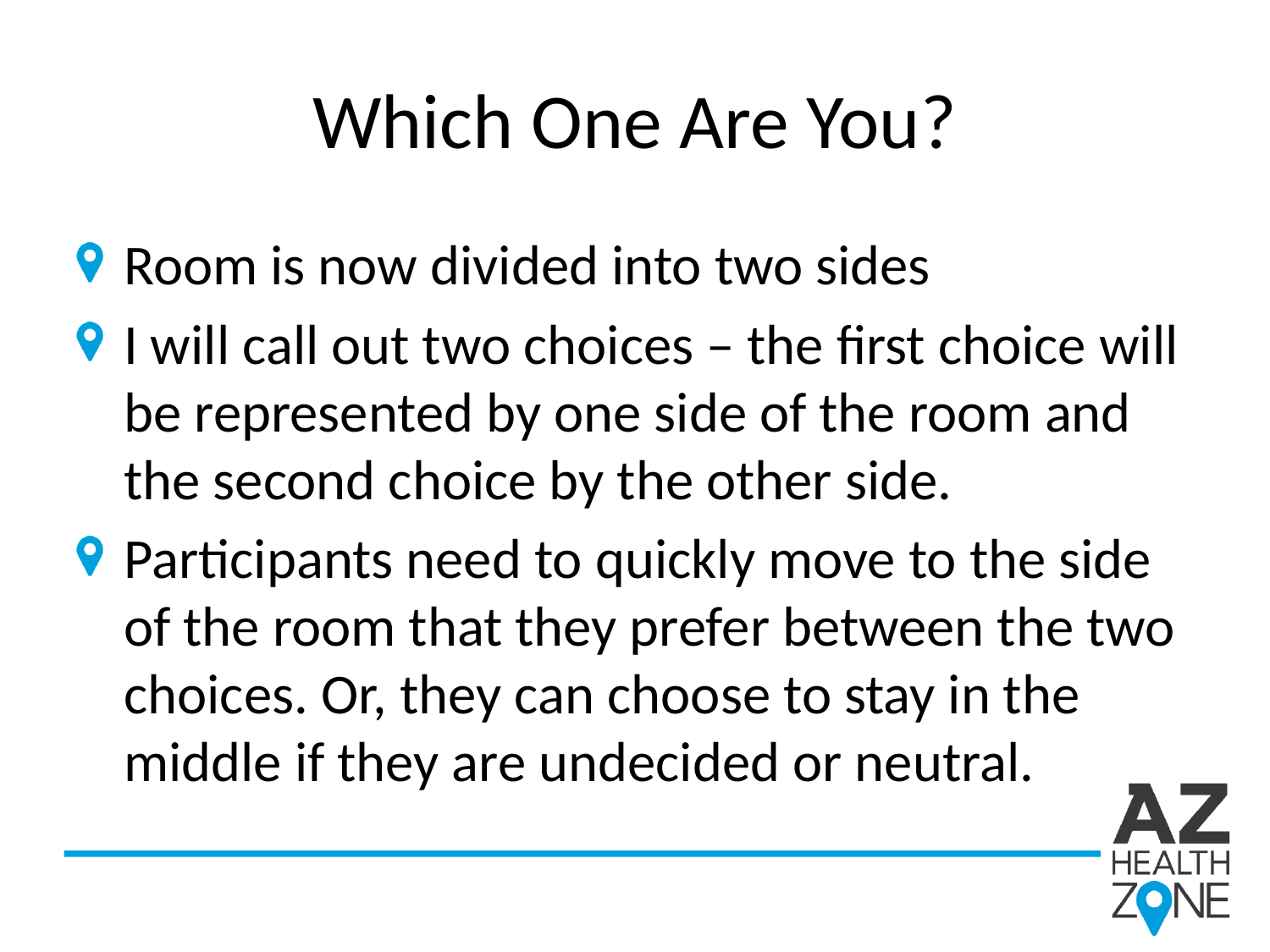

# Which One Are You?
Room is now divided into two sides
I will call out two choices – the first choice will be represented by one side of the room and the second choice by the other side.
Participants need to quickly move to the side of the room that they prefer between the two choices. Or, they can choose to stay in the middle if they are undecided or neutral.